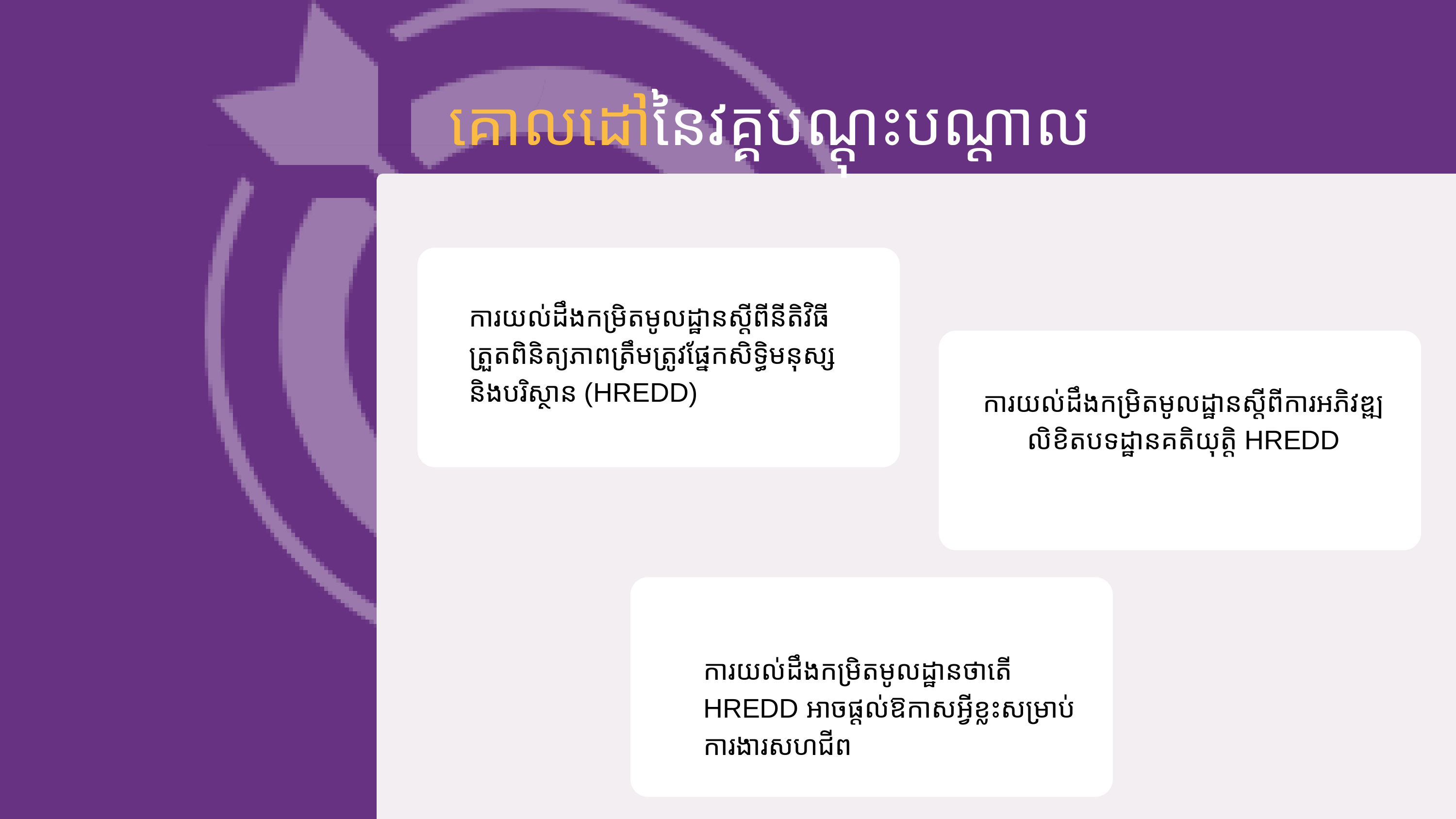

គោលដៅនៃវគ្គបណ្ដុះបណ្ដាល

ការយល់ដឹង​កម្រិតមូលដ្ឋានស្ដីពីនីតិវិធី​ត្រួត​ពិនិត្យ​ភាព​ត្រឹមត្រូវផ្នែក​សិទ្ធិ​មនុស្ស និងបរិស្ថាន​ (HREDD)

ការយល់ដឹង​កម្រិតមូលដ្ឋានស្ដីពីការអភិវឌ្ឍ​លិខិត​បទដ្ឋាន​គតិយុត្តិ HREDD

ការយល់ដឹង​កម្រិតមូលដ្ឋានថាតើ​
HREDD អាច​​ផ្ដល់​ឱកាស​អ្វីខ្លះសម្រាប់​ការងារ​សហជីព